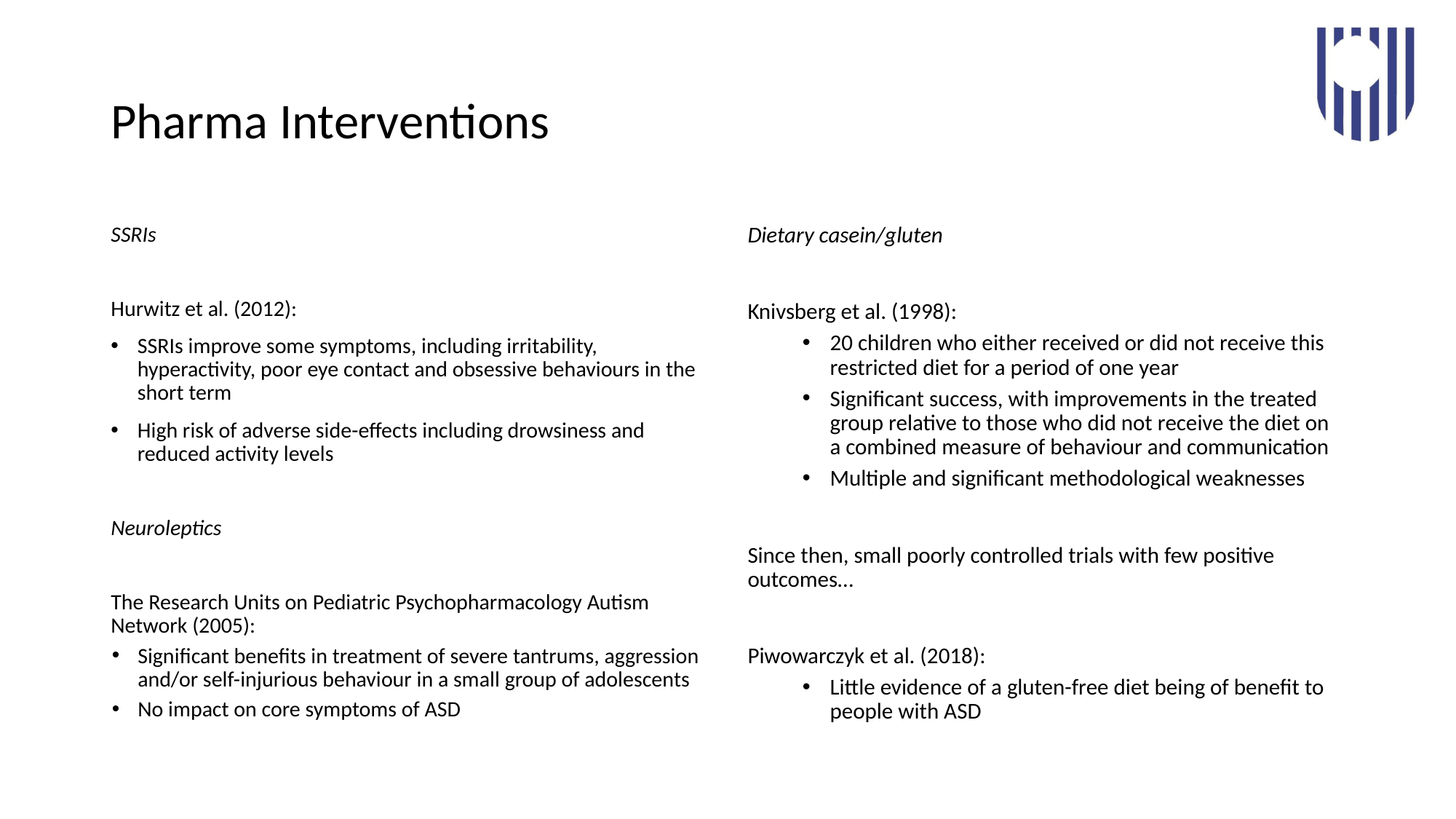

# Pharma Interventions
SSRIs

Hurwitz et al. (2012):
SSRIs improve some symptoms, including irritability, hyperactivity, poor eye contact and obsessive behaviours in the short term
High risk of adverse side-effects including drowsiness and reduced activity levels

Neuroleptics

The Research Units on Pediatric Psychopharmacology Autism Network (2005):
Significant benefits in treatment of severe tantrums, aggression and/or self-injurious behaviour in a small group of adolescents
No impact on core symptoms of ASD
Dietary casein/gluten

Knivsberg et al. (1998):
20 children who either received or did not receive this restricted diet for a period of one year
Significant success, with improvements in the treated group relative to those who did not receive the diet on a combined measure of behaviour and communication
Multiple and significant methodological weaknesses

Since then, small poorly controlled trials with few positive outcomes…

Piwowarczyk et al. (2018):
Little evidence of a gluten-free diet being of benefit to people with ASD